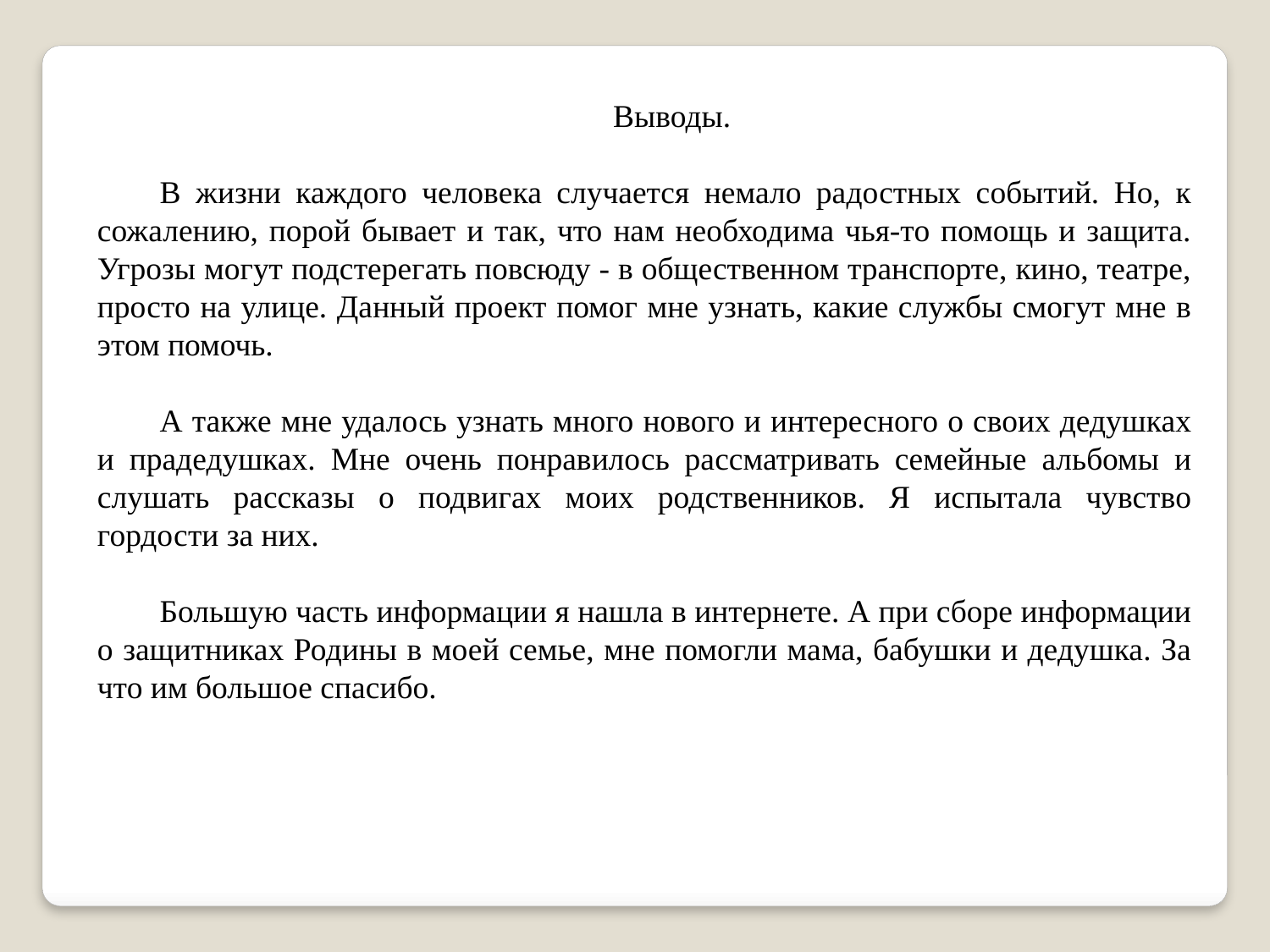

Выводы.

В жизни каждого человека случается немало радостных событий. Но, к сожалению, порой бывает и так, что нам необходима чья-то помощь и защита. Угрозы могут подстерегать повсюду - в общественном транспорте, кино, театре, просто на улице. Данный проект помог мне узнать, какие службы смогут мне в этом помочь.

А также мне удалось узнать много нового и интересного о своих дедушках и прадедушках. Мне очень понравилось рассматривать семейные альбомы и слушать рассказы о подвигах моих родственников. Я испытала чувство гордости за них.

Большую часть информации я нашла в интернете. А при сборе информации о защитниках Родины в моей семье, мне помогли мама, бабушки и дедушка. За что им большое спасибо.